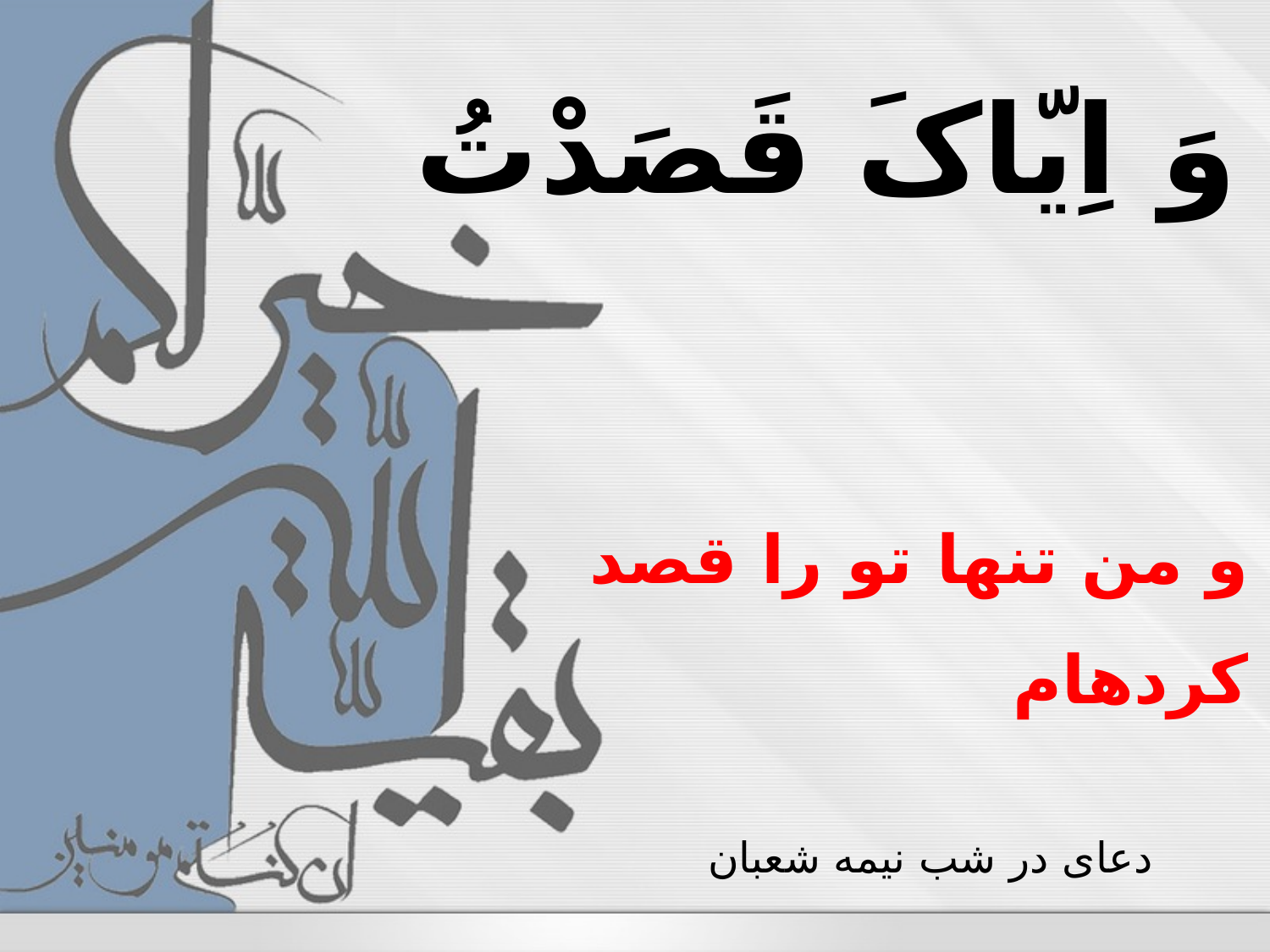

وَ اِيّاکَ قَصَدْتُ
و من تنها تو را قصد کرده­ام